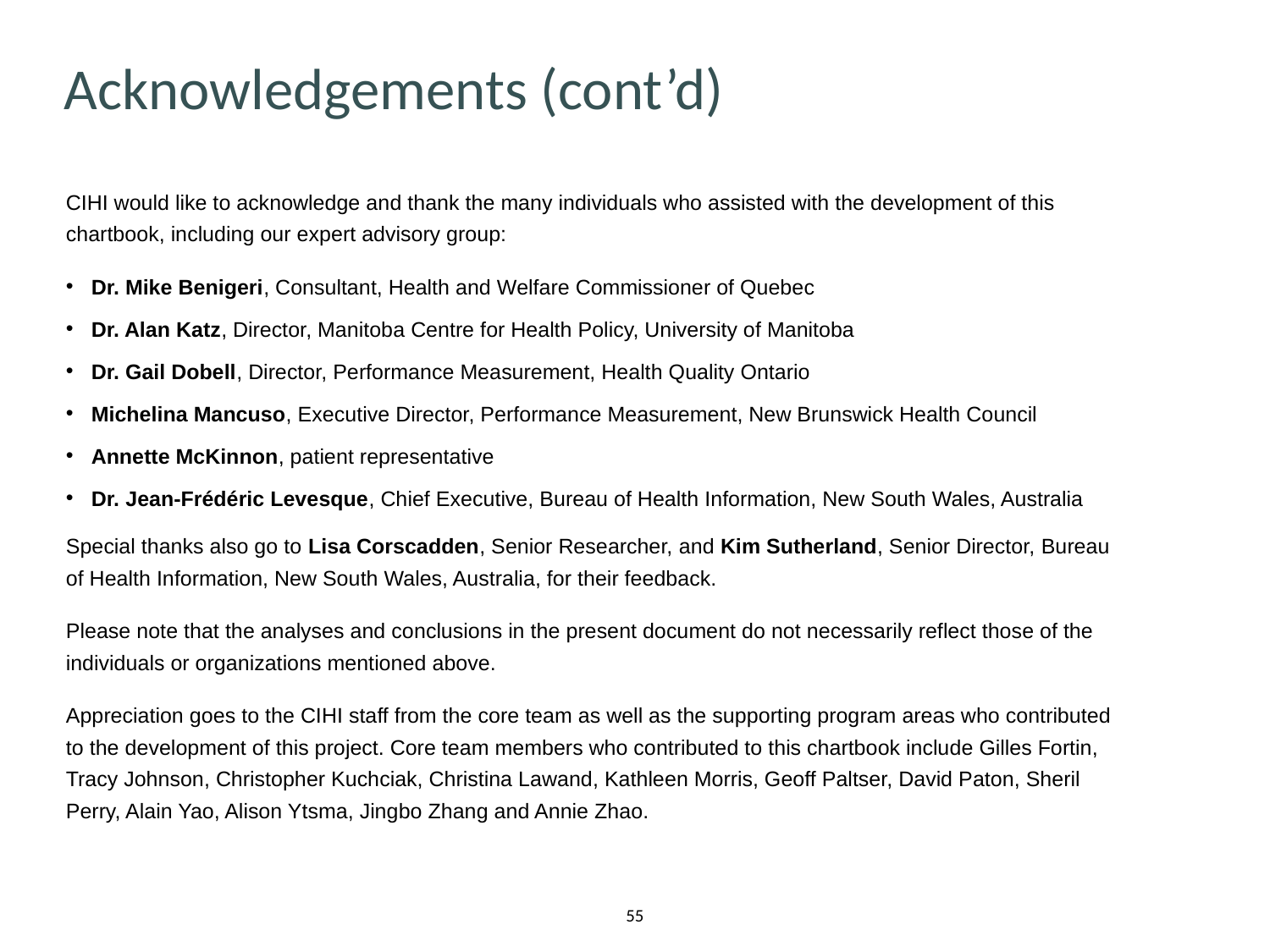

# Acknowledgements (cont’d)
CIHI would like to acknowledge and thank the many individuals who assisted with the development of this chartbook, including our expert advisory group:
Dr. Mike Benigeri, Consultant, Health and Welfare Commissioner of Quebec
Dr. Alan Katz, Director, Manitoba Centre for Health Policy, University of Manitoba
Dr. Gail Dobell, Director, Performance Measurement, Health Quality Ontario
Michelina Mancuso, Executive Director, Performance Measurement, New Brunswick Health Council
Annette McKinnon, patient representative
Dr. Jean-Frédéric Levesque, Chief Executive, Bureau of Health Information, New South Wales, Australia
Special thanks also go to Lisa Corscadden, Senior Researcher, and Kim Sutherland, Senior Director, Bureau
of Health Information, New South Wales, Australia, for their feedback.
Please note that the analyses and conclusions in the present document do not necessarily reflect those of the individuals or organizations mentioned above.
Appreciation goes to the CIHI staff from the core team as well as the supporting program areas who contributed
to the development of this project. Core team members who contributed to this chartbook include Gilles Fortin, Tracy Johnson, Christopher Kuchciak, Christina Lawand, Kathleen Morris, Geoff Paltser, David Paton, Sheril Perry, Alain Yao, Alison Ytsma, Jingbo Zhang and Annie Zhao.